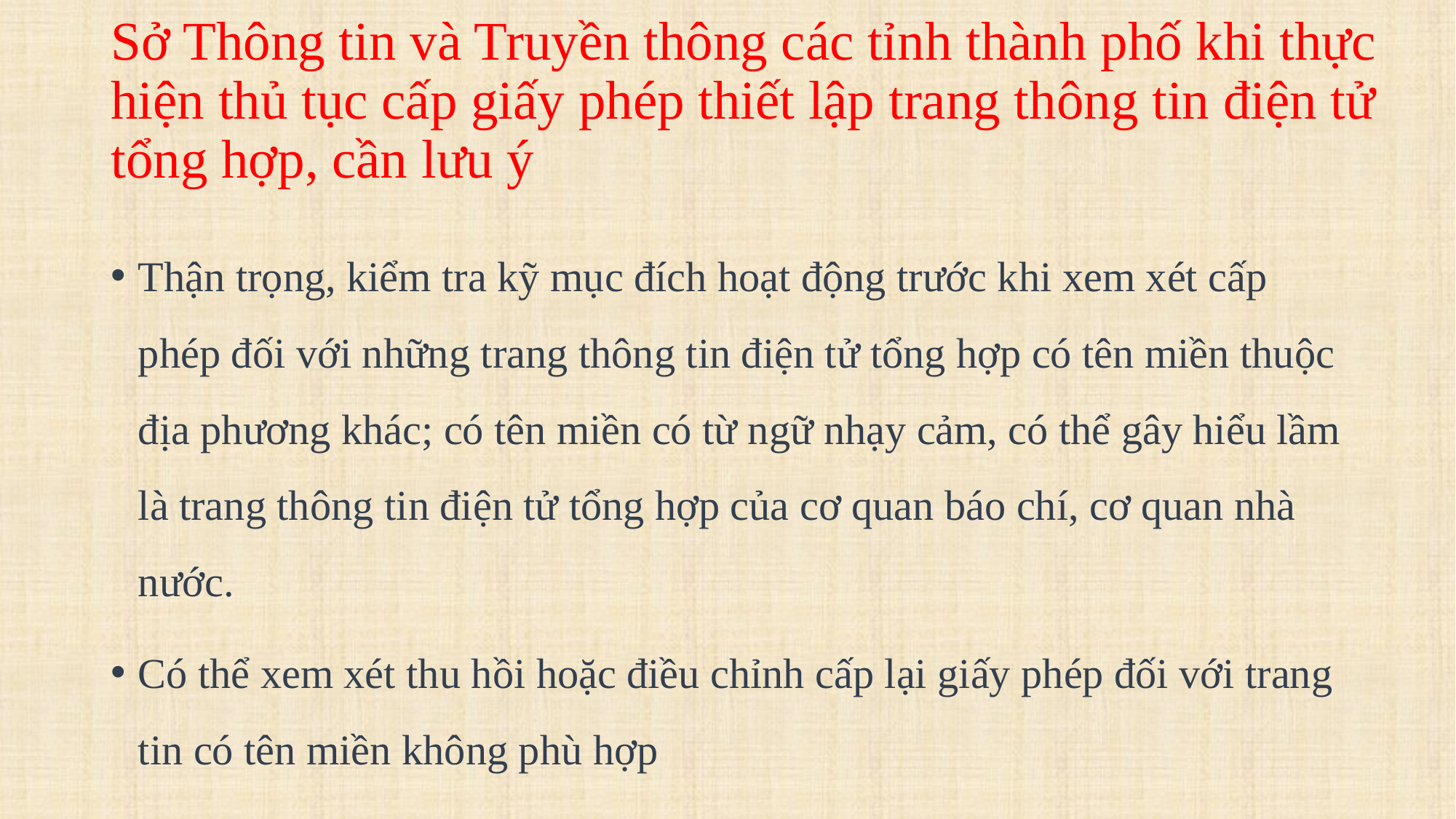

# Sở Thông tin và Truyền thông các tỉnh thành phố khi thực hiện thủ tục cấp giấy phép thiết lập trang thông tin điện tử tổng hợp, cần lưu ý
Thận trọng, kiểm tra kỹ mục đích hoạt động trước khi xem xét cấp phép đối với những trang thông tin điện tử tổng hợp có tên miền thuộc địa phương khác; có tên miền có từ ngữ nhạy cảm, có thể gây hiểu lầm là trang thông tin điện tử tổng hợp của cơ quan báo chí, cơ quan nhà nước.
Có thể xem xét thu hồi hoặc điều chỉnh cấp lại giấy phép đối với trang tin có tên miền không phù hợp